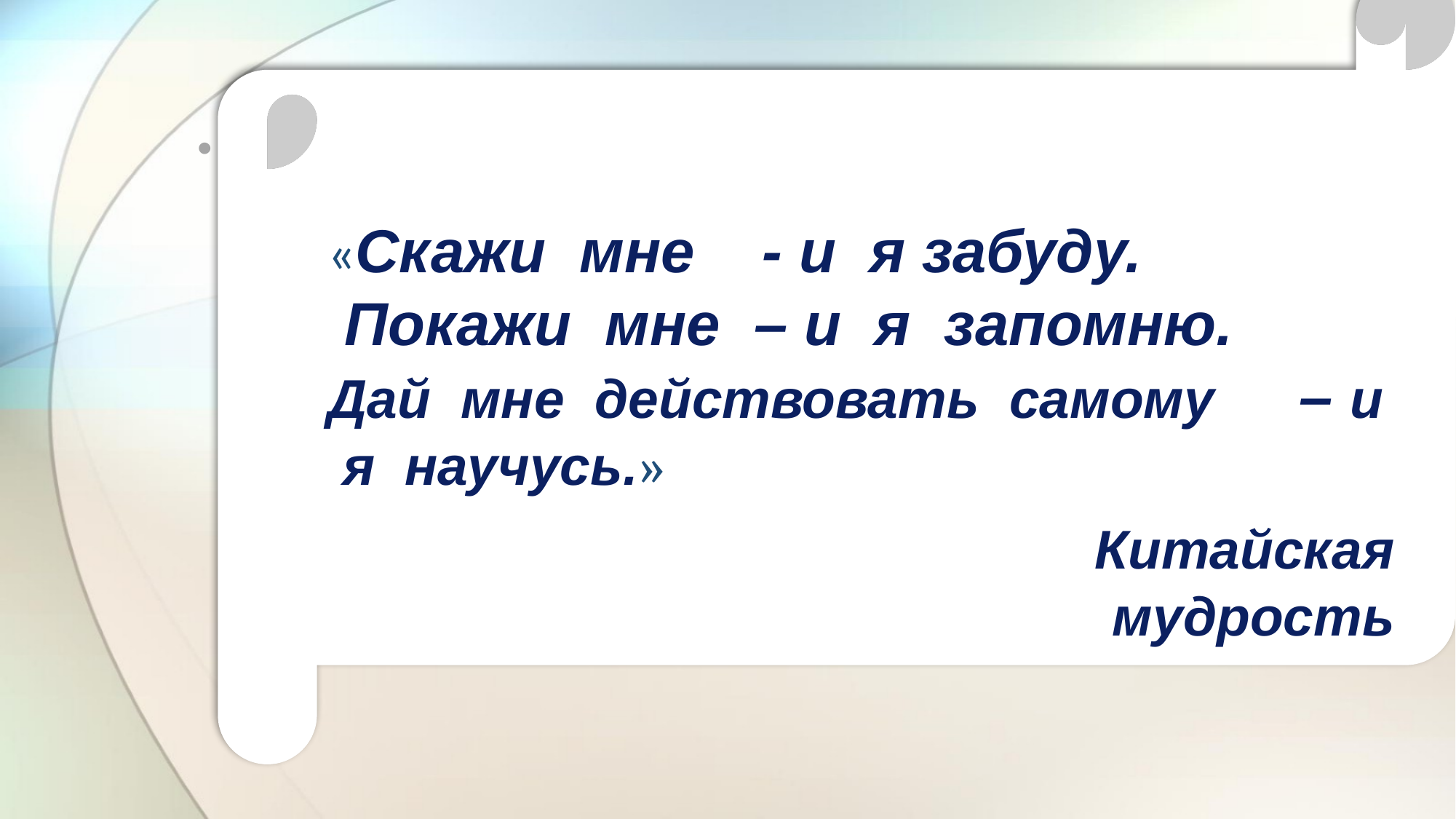

«Скажи  мне    - и  я забуду.
 Покажи  мне  – и  я  запомню.
Дай  мне  действовать  самому     – и  я  научусь.»
                                     Китайская  мудрость

# .